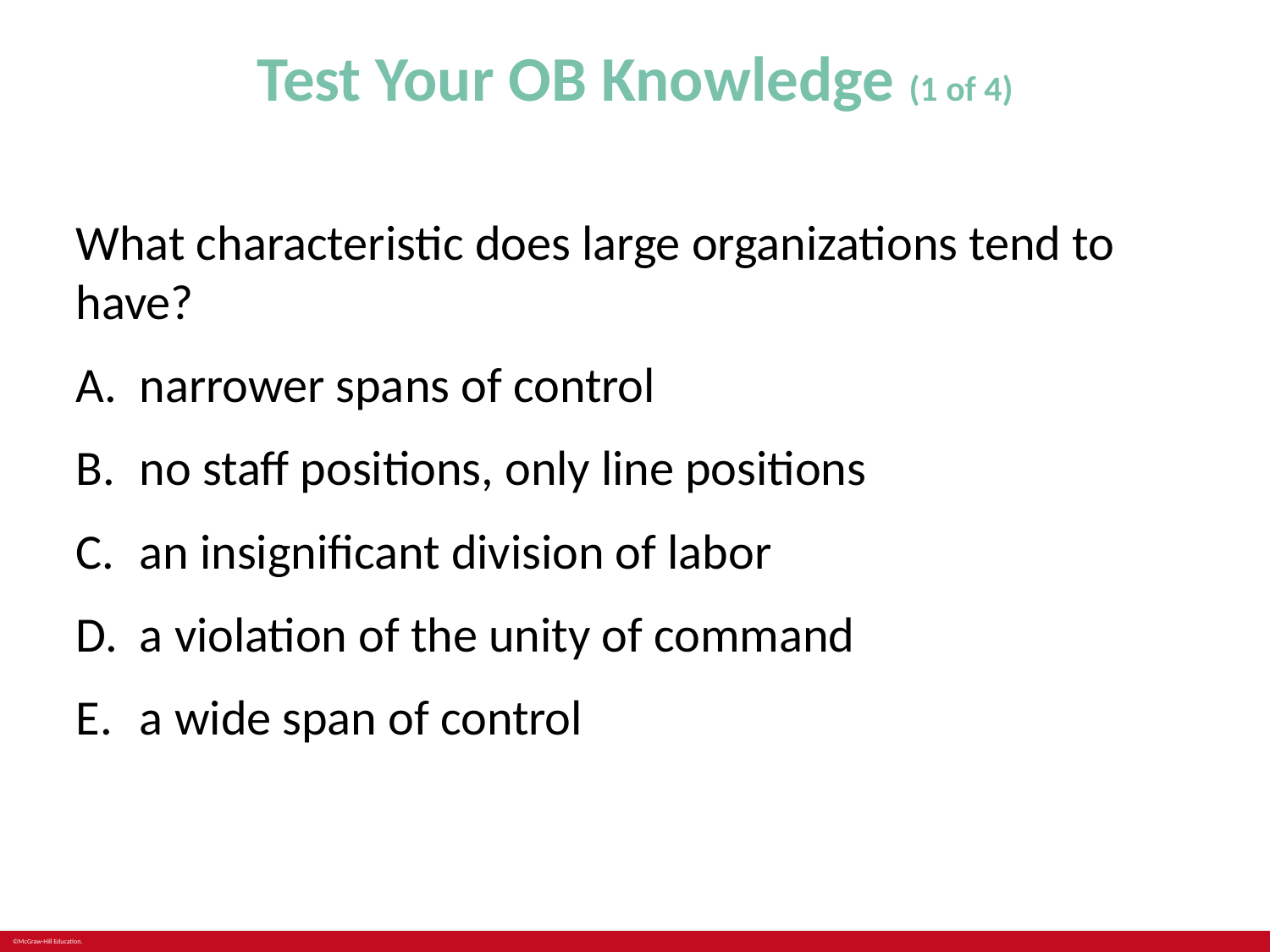

# Test Your OB Knowledge (1 of 4)
What characteristic does large organizations tend to have?
narrower spans of control
no staff positions, only line positions
an insignificant division of labor
a violation of the unity of command
a wide span of control